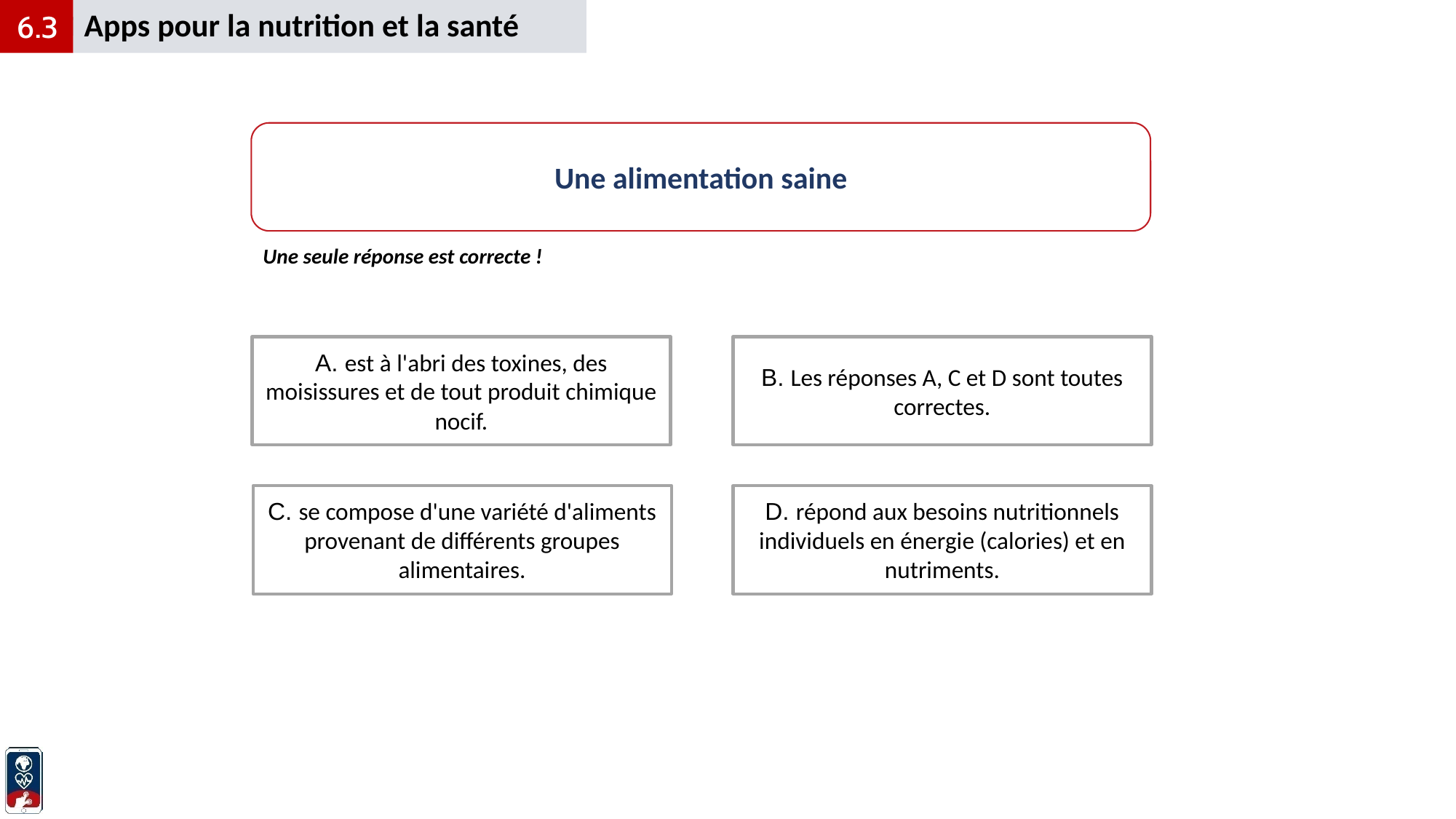

Apps pour la nutrition et la santé
6.3
Une alimentation saine
Une seule réponse est correcte !
A. est à l'abri des toxines, des moisissures et de tout produit chimique nocif.
B. Les réponses A, C et D sont toutes correctes.
C. se compose d'une variété d'aliments provenant de différents groupes alimentaires.
D. répond aux besoins nutritionnels individuels en énergie (calories) et en nutriments.